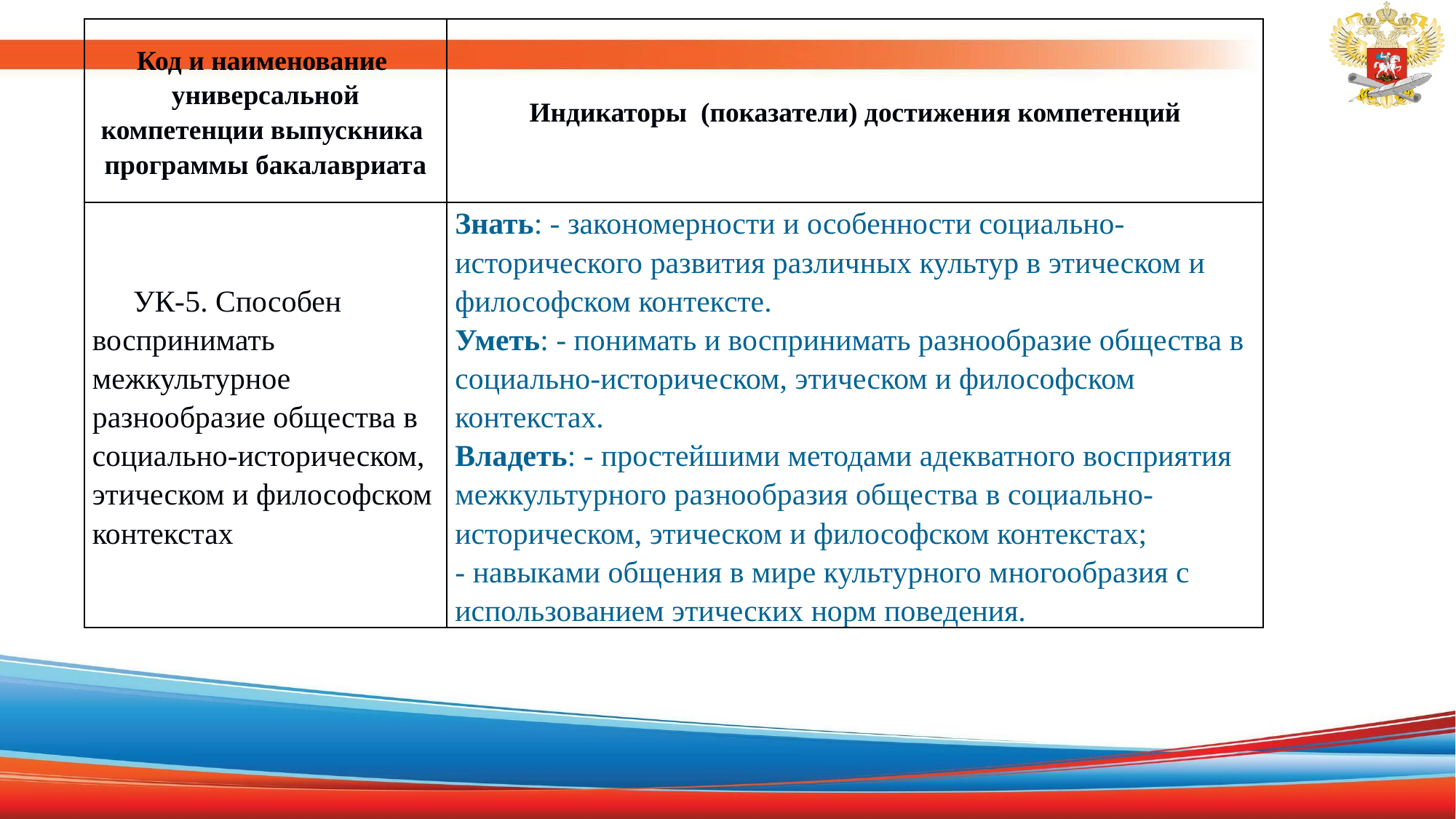

| Код и наименование универсальной компетенции выпускника программы бакалавриата | Индикаторы (показатели) достижения компетенций |
| --- | --- |
| УК-5. Способен воспринимать межкультурное разнообразие общества в социально-историческом, этическом и философском контекстах | Знать: - закономерности и особенности социально-исторического развития различных культур в этическом и философском контексте. Уметь: - понимать и воспринимать разнообразие общества в социально-историческом, этическом и философском контекстах. Владеть: - простейшими методами адекватного восприятия межкультурного разнообразия общества в социально-историческом, этическом и философском контекстах; - навыками общения в мире культурного многообразия с использованием этических норм поведения. |
| --- | --- |